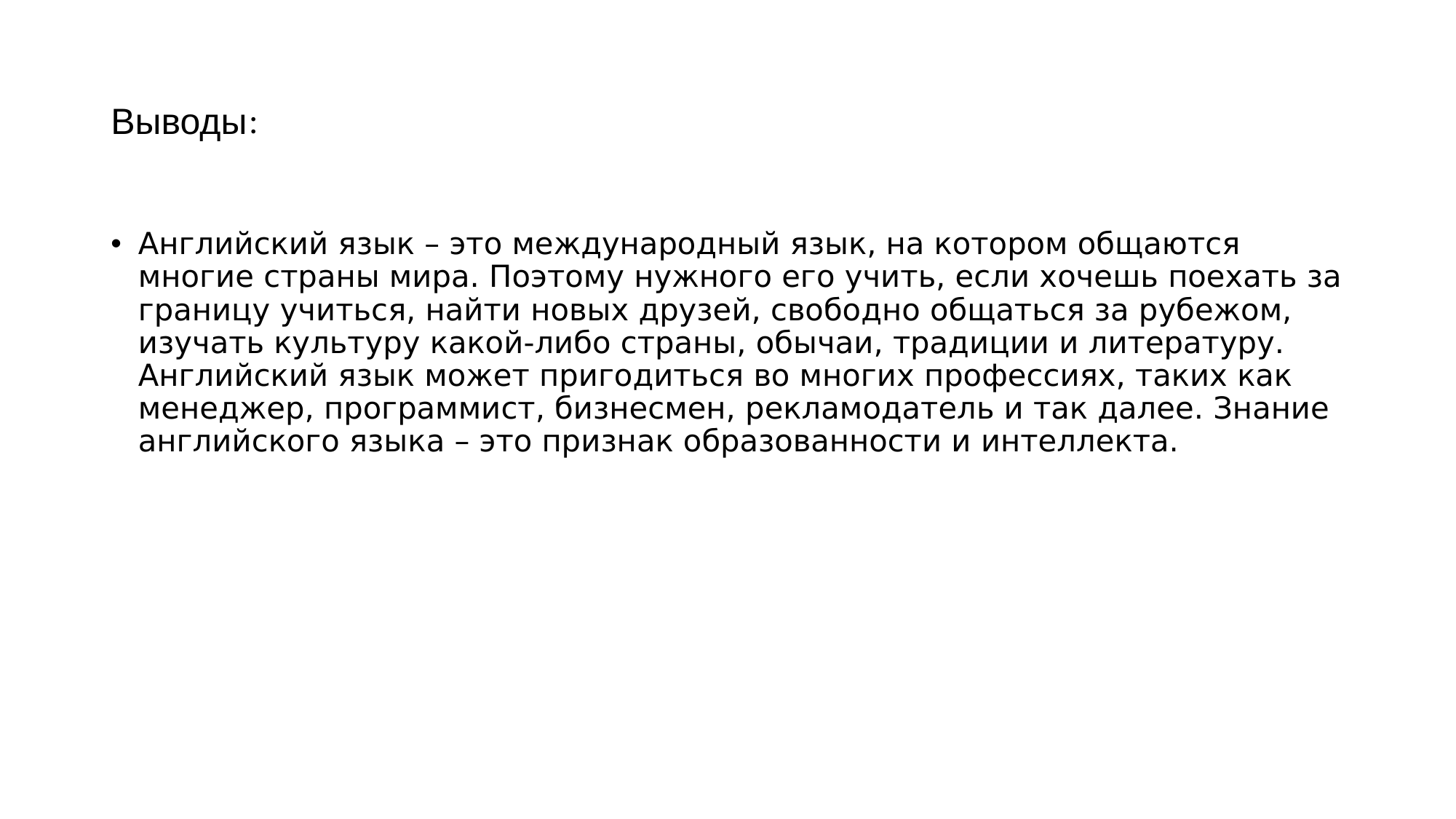

# Выводы:
Английский язык – это международный язык, на котором общаются многие страны мира. Поэтому нужного его учить, если хочешь поехать за границу учиться, найти новых друзей, свободно общаться за рубежом, изучать культуру какой-либо страны, обычаи, традиции и литературу. Английский язык может пригодиться во многих профессиях, таких как менеджер, программист, бизнесмен, рекламодатель и так далее. Знание английского языка – это признак образованности и интеллекта.